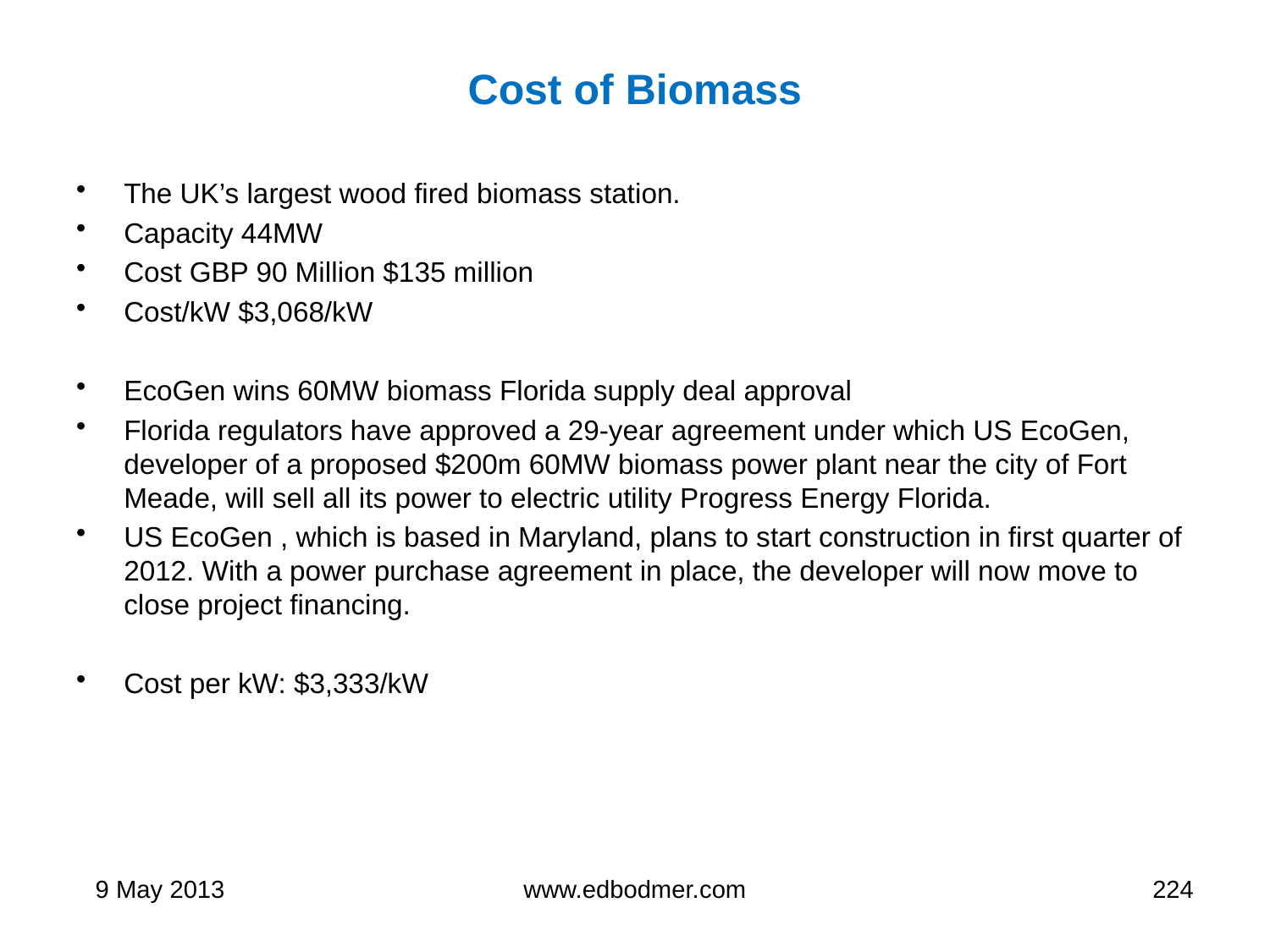

# Cost of Biomass
The UK’s largest wood fired biomass station.
Capacity 44MW
Cost GBP 90 Million $135 million
Cost/kW $3,068/kW

EcoGen wins 60MW biomass Florida supply deal approval
Florida regulators have approved a 29-year agreement under which US EcoGen, developer of a proposed $200m 60MW biomass power plant near the city of Fort Meade, will sell all its power to electric utility Progress Energy Florida.
US EcoGen , which is based in Maryland, plans to start construction in first quarter of 2012. With a power purchase agreement in place, the developer will now move to close project financing.

Cost per kW: $3,333/kW

9 May 2013
www.edbodmer.com
224